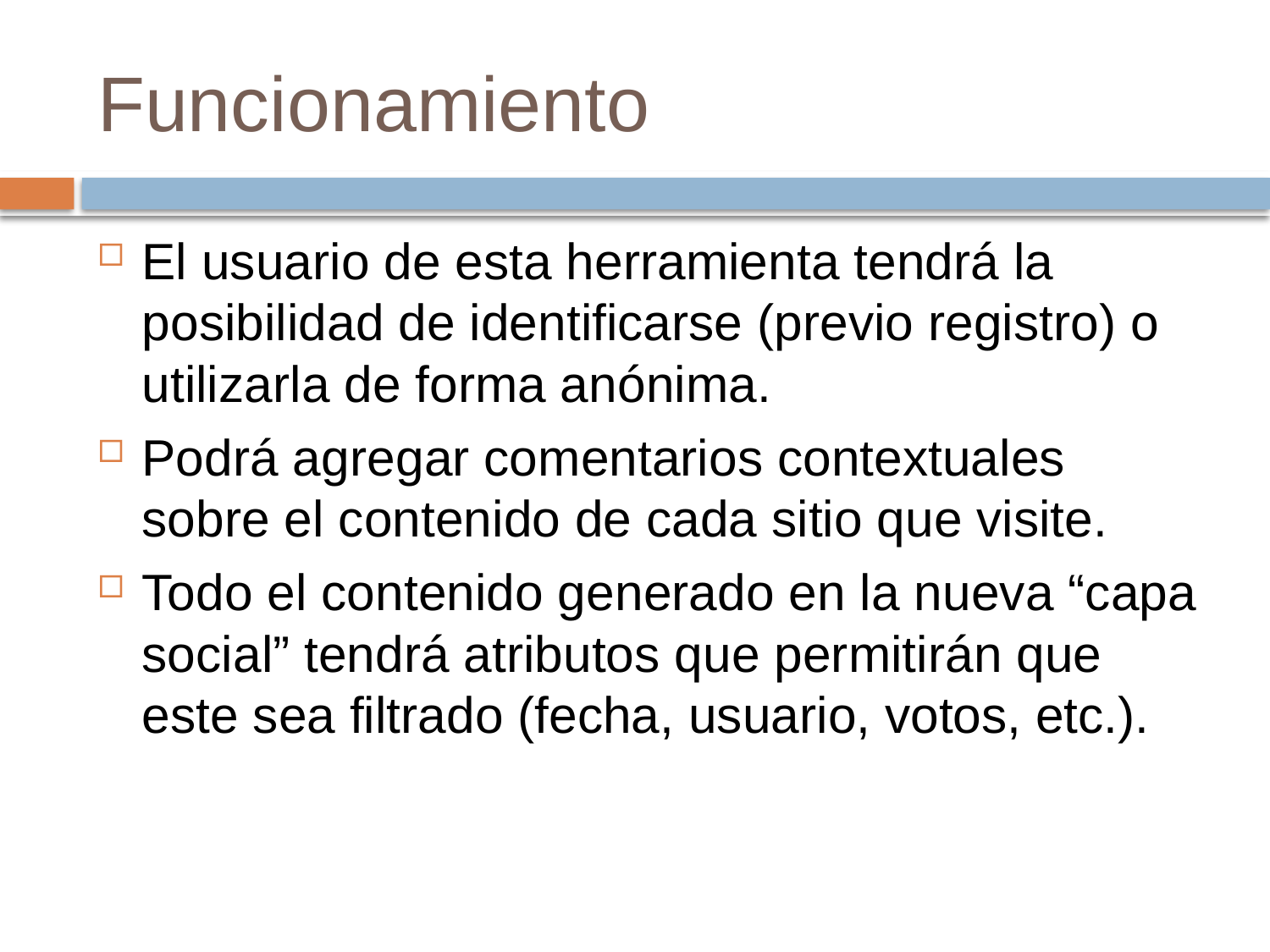

# Funcionamiento
El usuario de esta herramienta tendrá la posibilidad de identificarse (previo registro) o utilizarla de forma anónima.
Podrá agregar comentarios contextuales sobre el contenido de cada sitio que visite.
Todo el contenido generado en la nueva “capa social” tendrá atributos que permitirán que este sea filtrado (fecha, usuario, votos, etc.).